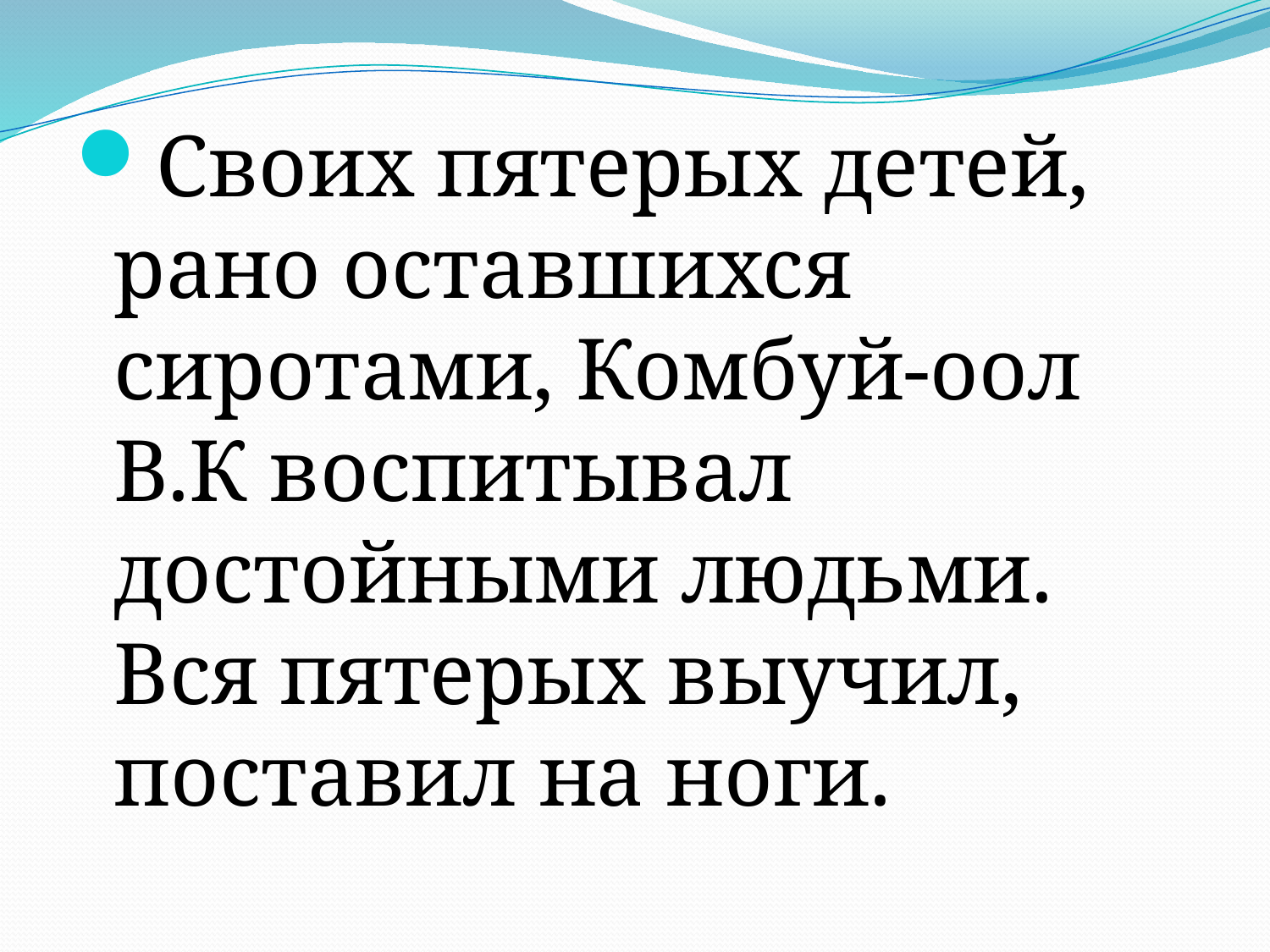

#
Своих пятерых детей, рано оставшихся сиротами, Комбуй-оол В.К воспитывал достойными людьми. Вся пятерых выучил, поставил на ноги.